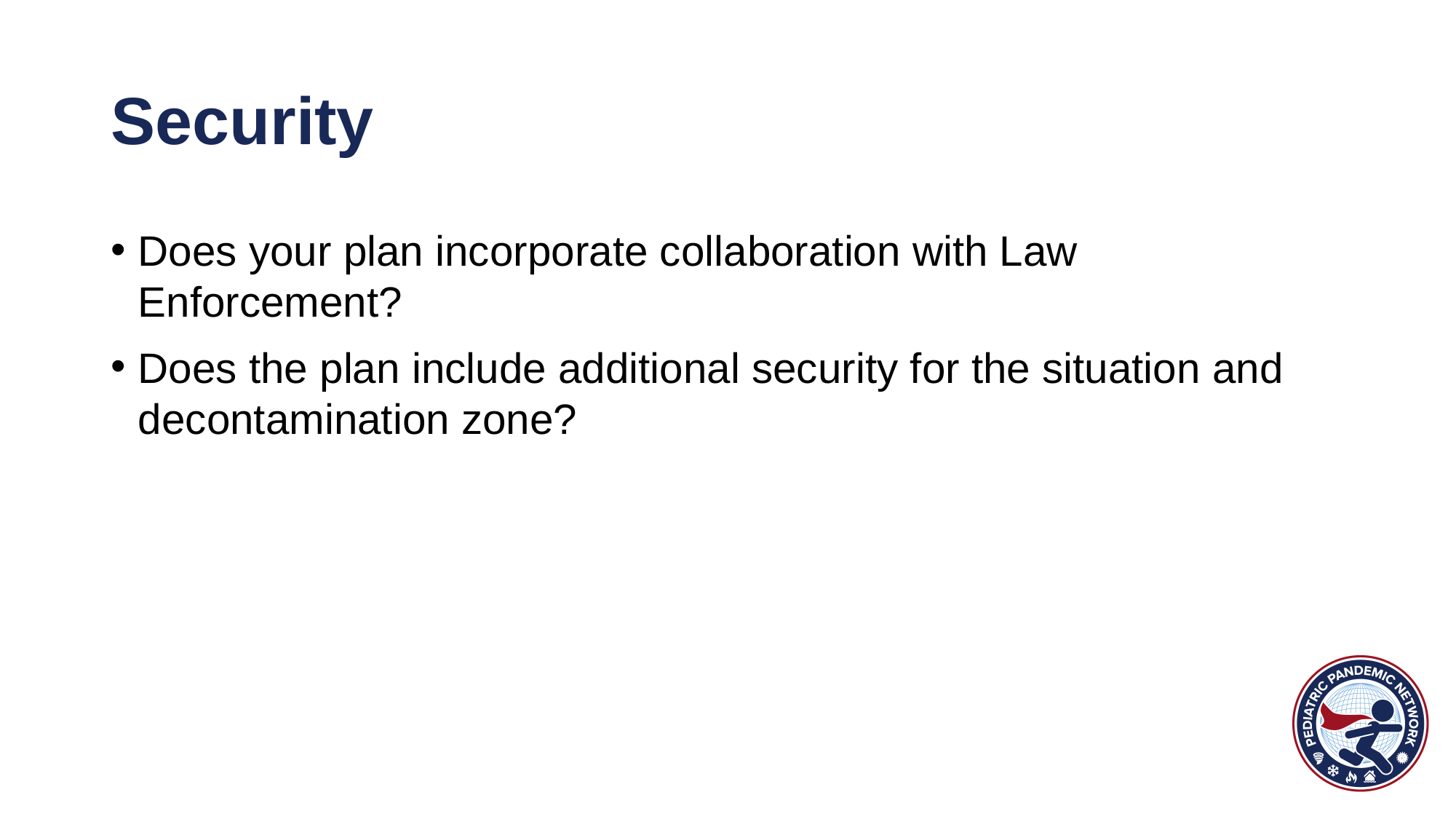

# Security
Does your plan incorporate collaboration with Law Enforcement?
Does the plan include additional security for the situation and decontamination zone?